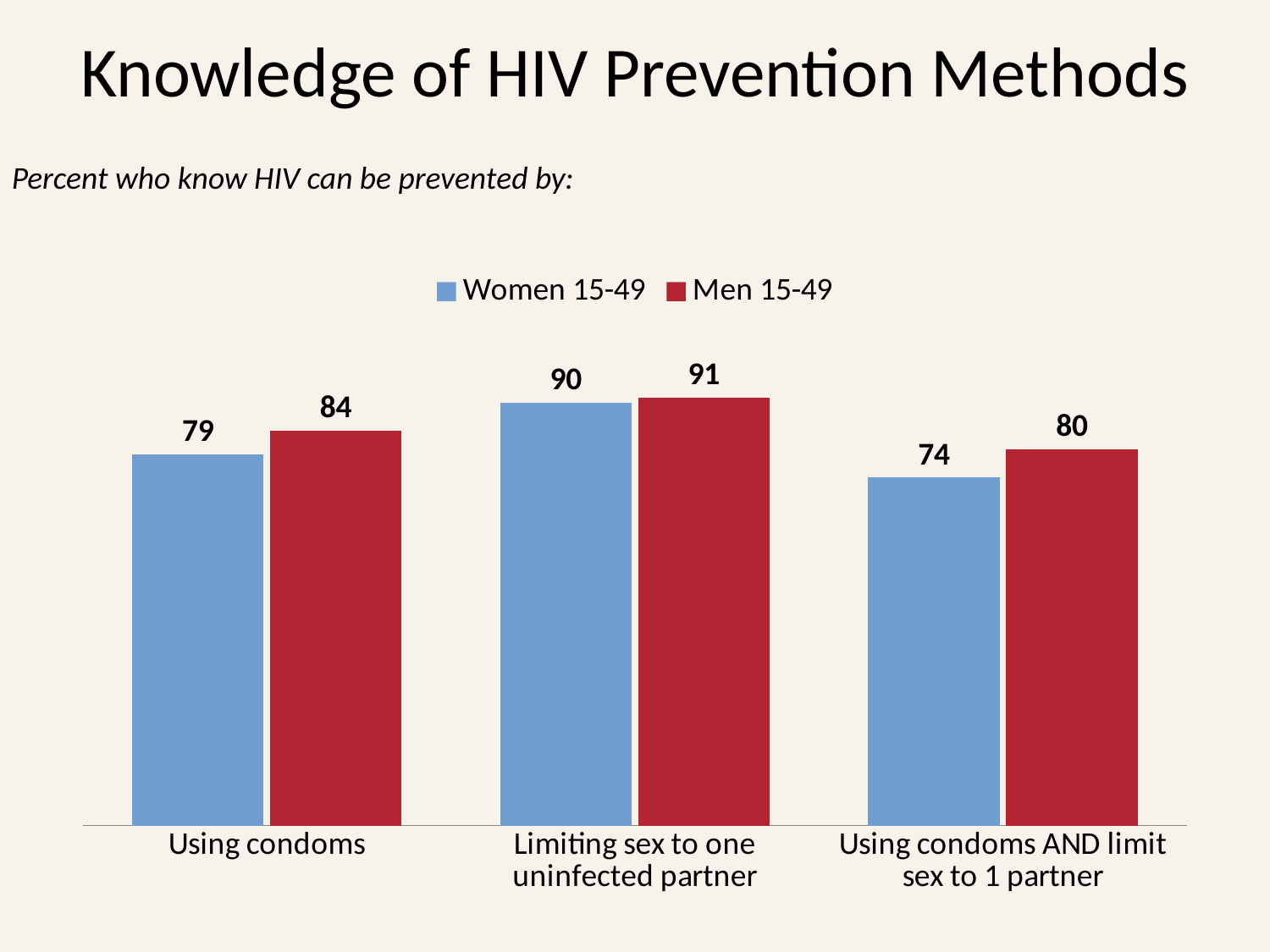

# Knowledge of HIV Prevention Methods
Percent who know HIV can be prevented by:

### Chart

| Category | Women 15-49 | Men 15-49 |
|---|---|---|
| Using condoms | 79.0 | 84.0 |
| Limiting sex to one uninfected partner | 90.0 | 91.0 |
| Using condoms AND limit sex to 1 partner | 74.0 | 80.0 |